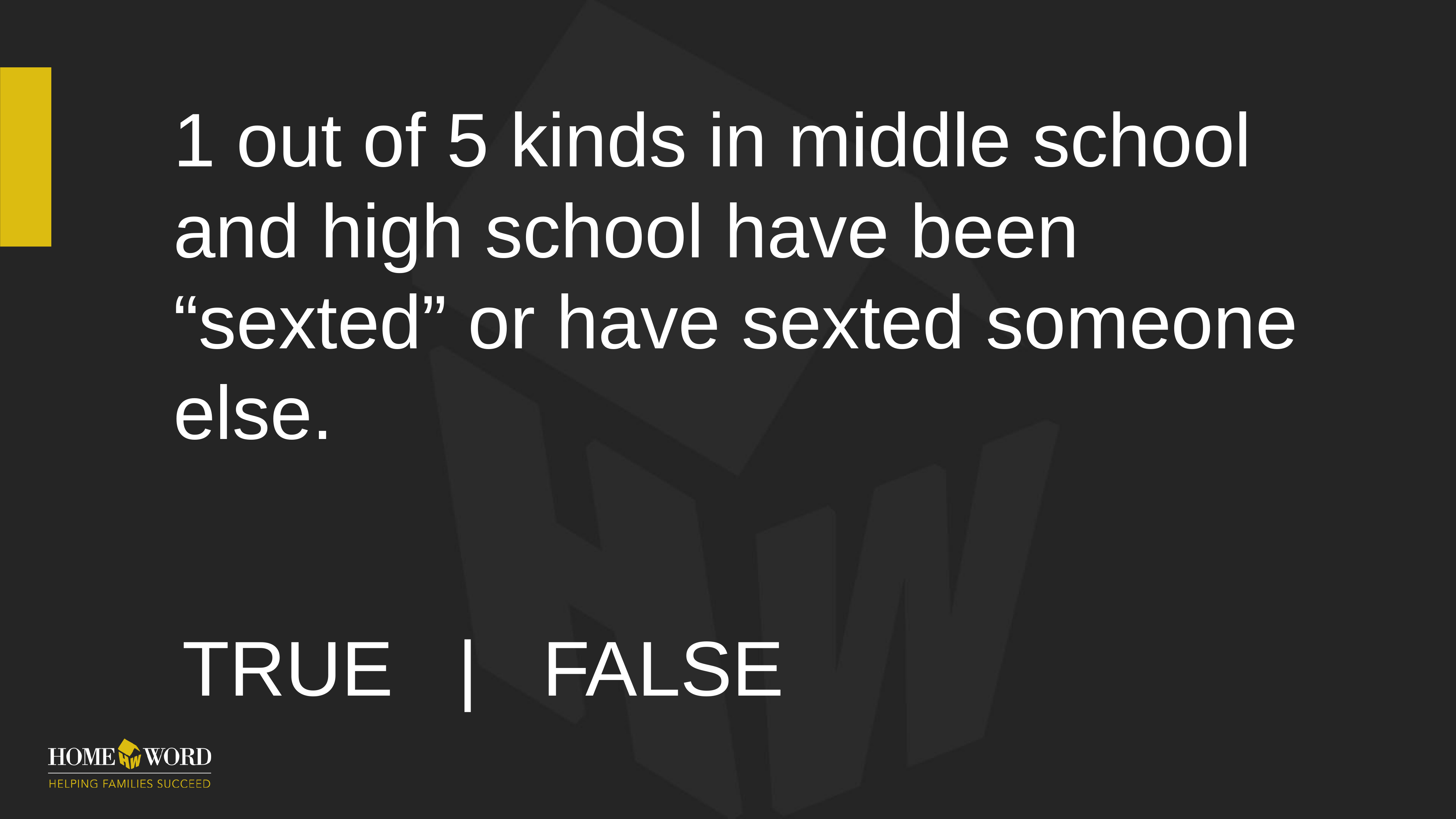

# 1 out of 5 kinds in middle school and high school have been “sexted” or have sexted someone else.
TRUE   |   FALSE